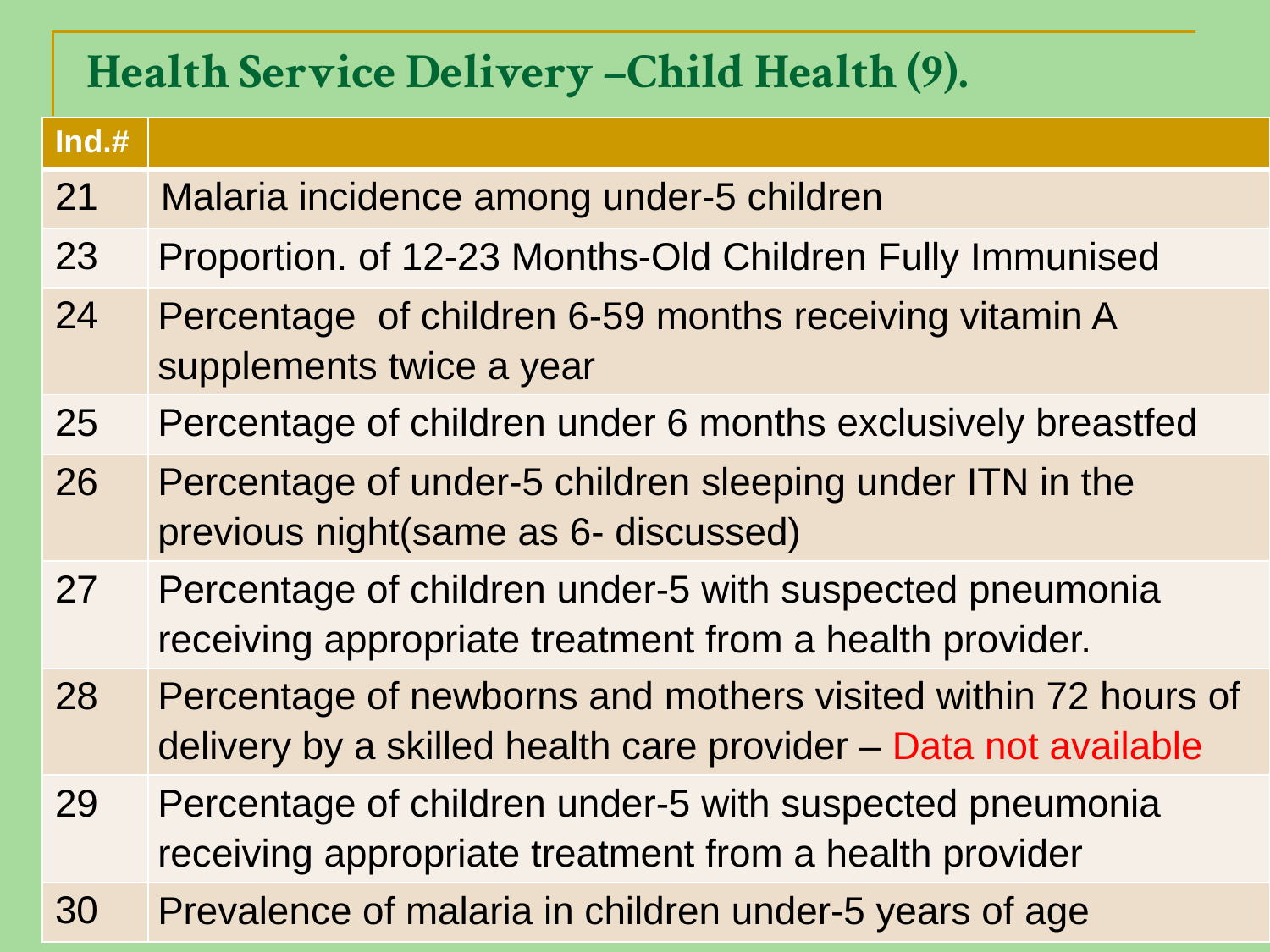

# Health Service Delivery –Child Health (9).
| Ind.# |  |
| --- | --- |
| 21 | Malaria incidence among under-5 children |
| 23 | Proportion. of 12-23 Months-Old Children Fully Immunised |
| 24 | Percentage of children 6-59 months receiving vitamin A supplements twice a year |
| 25 | Percentage of children under 6 months exclusively breastfed |
| 26 | Percentage of under-5 children sleeping under ITN in the previous night(same as 6- discussed) |
| 27 | Percentage of children under-5 with suspected pneumonia receiving appropriate treatment from a health provider. |
| 28 | Percentage of newborns and mothers visited within 72 hours of delivery by a skilled health care provider – Data not available |
| 29 | Percentage of children under-5 with suspected pneumonia receiving appropriate treatment from a health provider |
| 30 | Prevalence of malaria in children under-5 years of age |